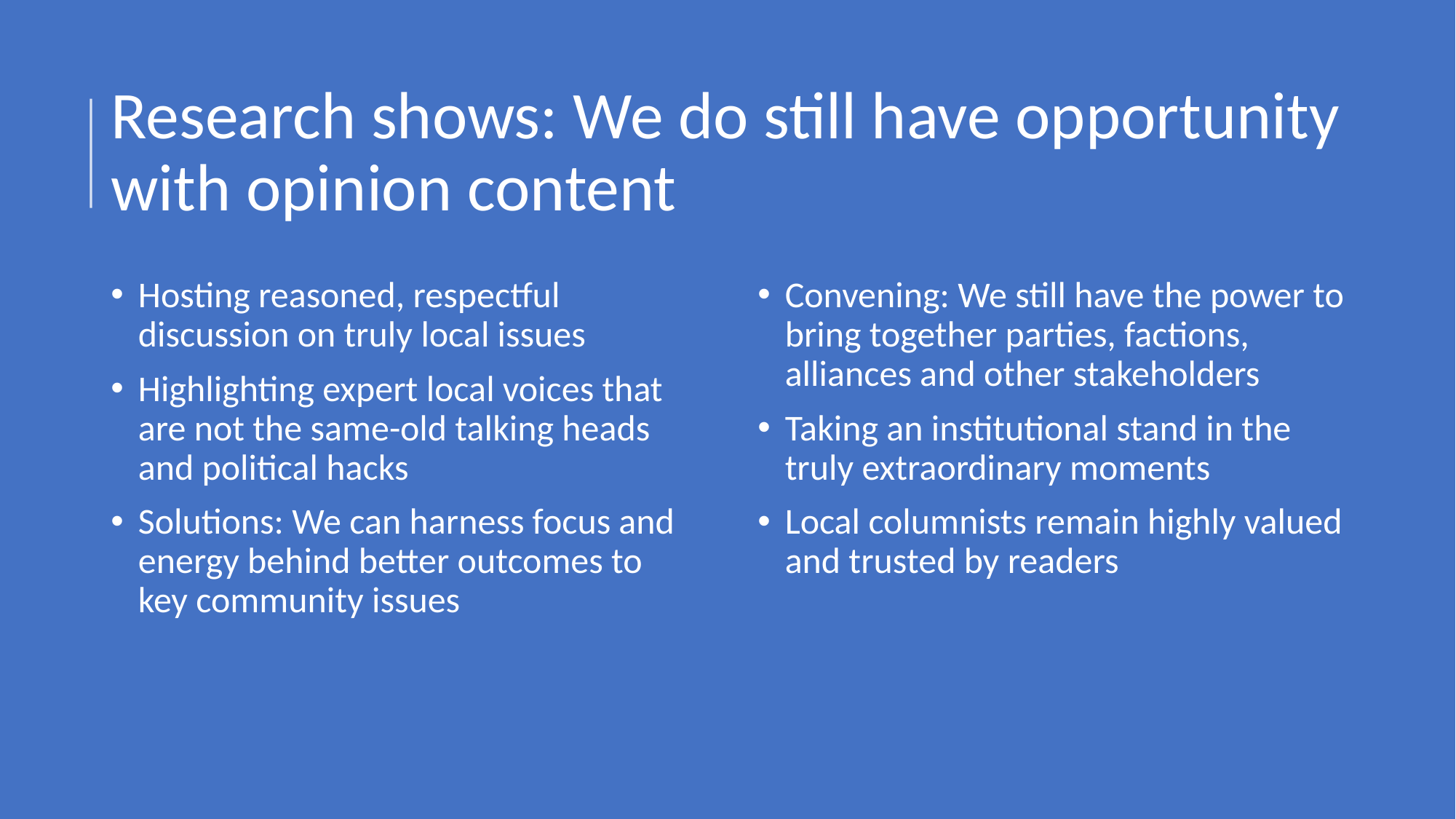

# Research shows: We do still have opportunity with opinion content
Hosting reasoned, respectful discussion on truly local issues
Highlighting expert local voices that are not the same-old talking heads and political hacks
Solutions: We can harness focus and energy behind better outcomes to key community issues
Convening: We still have the power to bring together parties, factions, alliances and other stakeholders
Taking an institutional stand in the truly extraordinary moments
Local columnists remain highly valued and trusted by readers